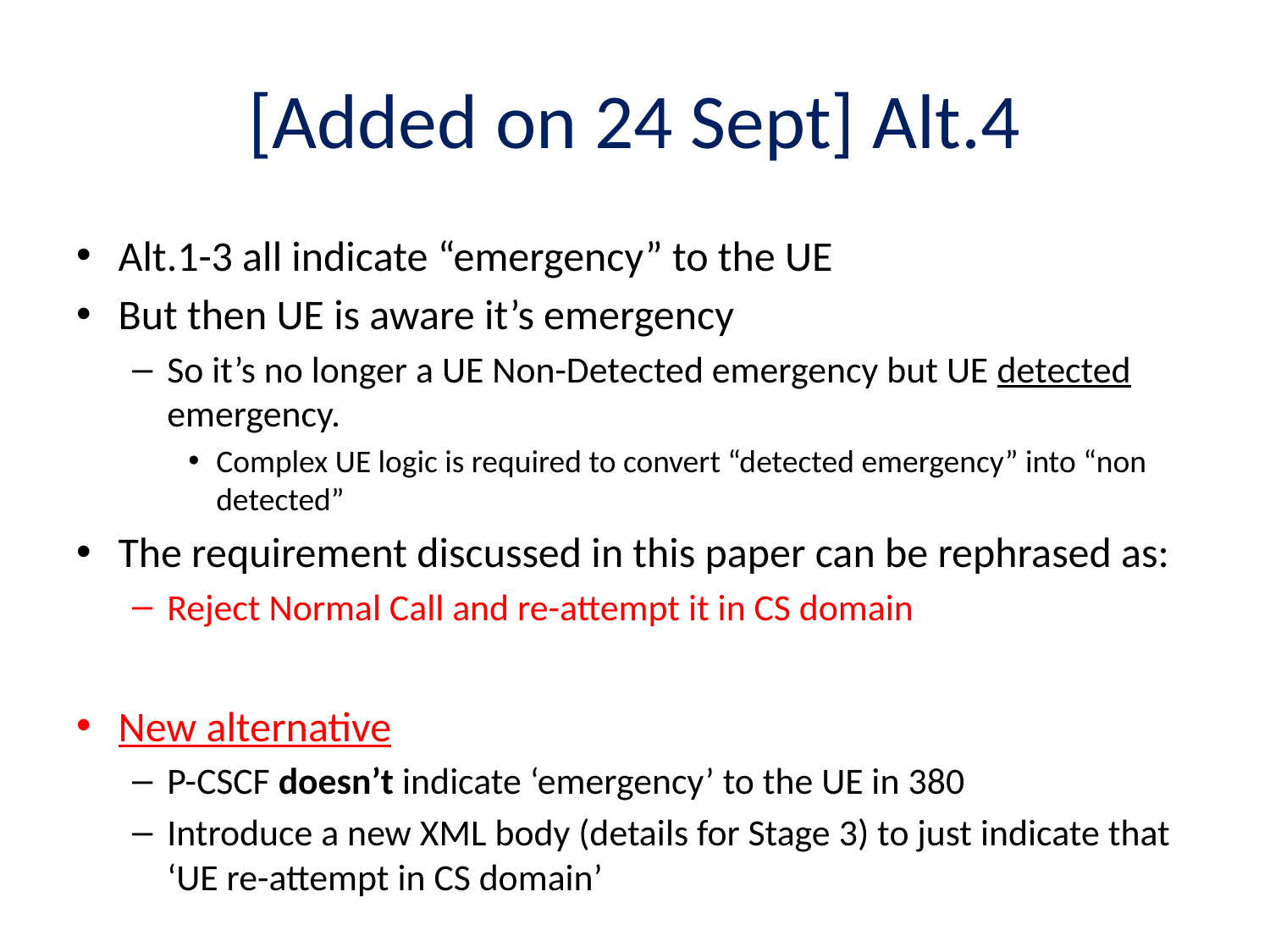

# [Added on 24 Sept] Alt.4
Alt.1-3 all indicate “emergency” to the UE
But then UE is aware it’s emergency
So it’s no longer a UE Non-Detected emergency but UE detected emergency.
Complex UE logic is required to convert “detected emergency” into “non detected”
The requirement discussed in this paper can be rephrased as:
Reject Normal Call and re-attempt it in CS domain

New alternative
P-CSCF doesn’t indicate ‘emergency’ to the UE in 380
Introduce a new XML body (details for Stage 3) to just indicate that ‘UE re-attempt in CS domain’